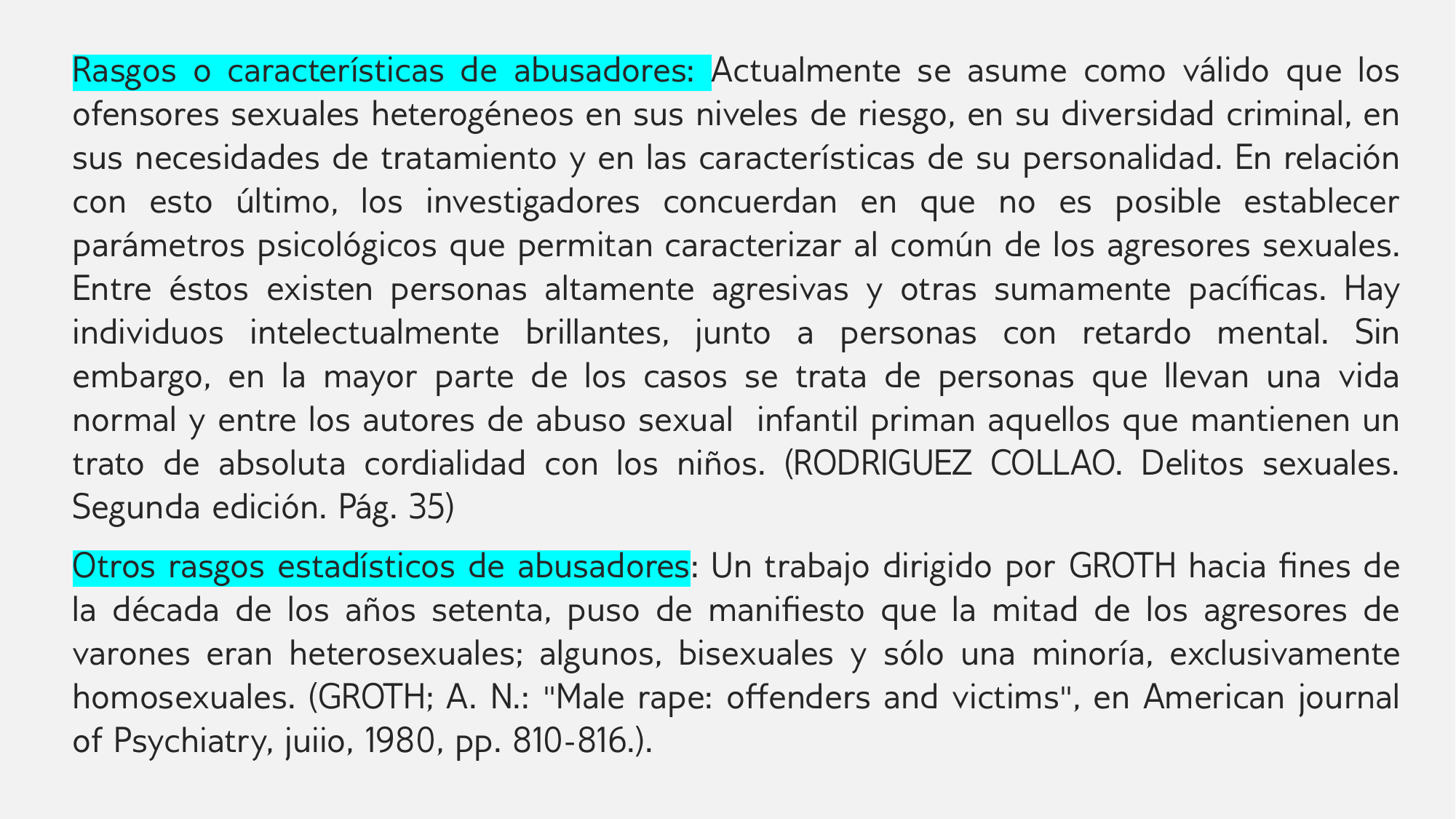

Rasgos o características de abusadores: Actualmente se asume como válido que los ofensores sexuales heterogéneos en sus niveles de riesgo, en su diversidad criminal, en sus necesidades de tratamiento y en las características de su personalidad. En relación con esto último, los investigadores concuerdan en que no es posible establecer parámetros psicológicos que permitan caracterizar al común de los agresores sexuales. Entre éstos existen personas altamente agresivas y otras sumamente pacíficas. Hay individuos intelectualmente brillantes, junto a personas con retardo mental. Sin embargo, en la mayor parte de los casos se trata de personas que llevan una vida normal y entre los autores de abuso sexual  infantil priman aquellos que mantienen un trato de absoluta cordialidad con los niños. (RODRIGUEZ COLLAO. Delitos sexuales. Segunda edición. Pág. 35)
Otros rasgos estadísticos de abusadores: Un trabajo dirigido por GROTH hacia fines de la década de los años setenta, puso de manifiesto que la mitad de los agresores de varones eran heterosexuales; algunos, bisexuales y sólo una minoría, exclusivamente homosexuales. (GROTH; A. N.: "Male rape: offenders and victims", en American journal of Psychiatry, juiio, 1980, pp. 810-816.).